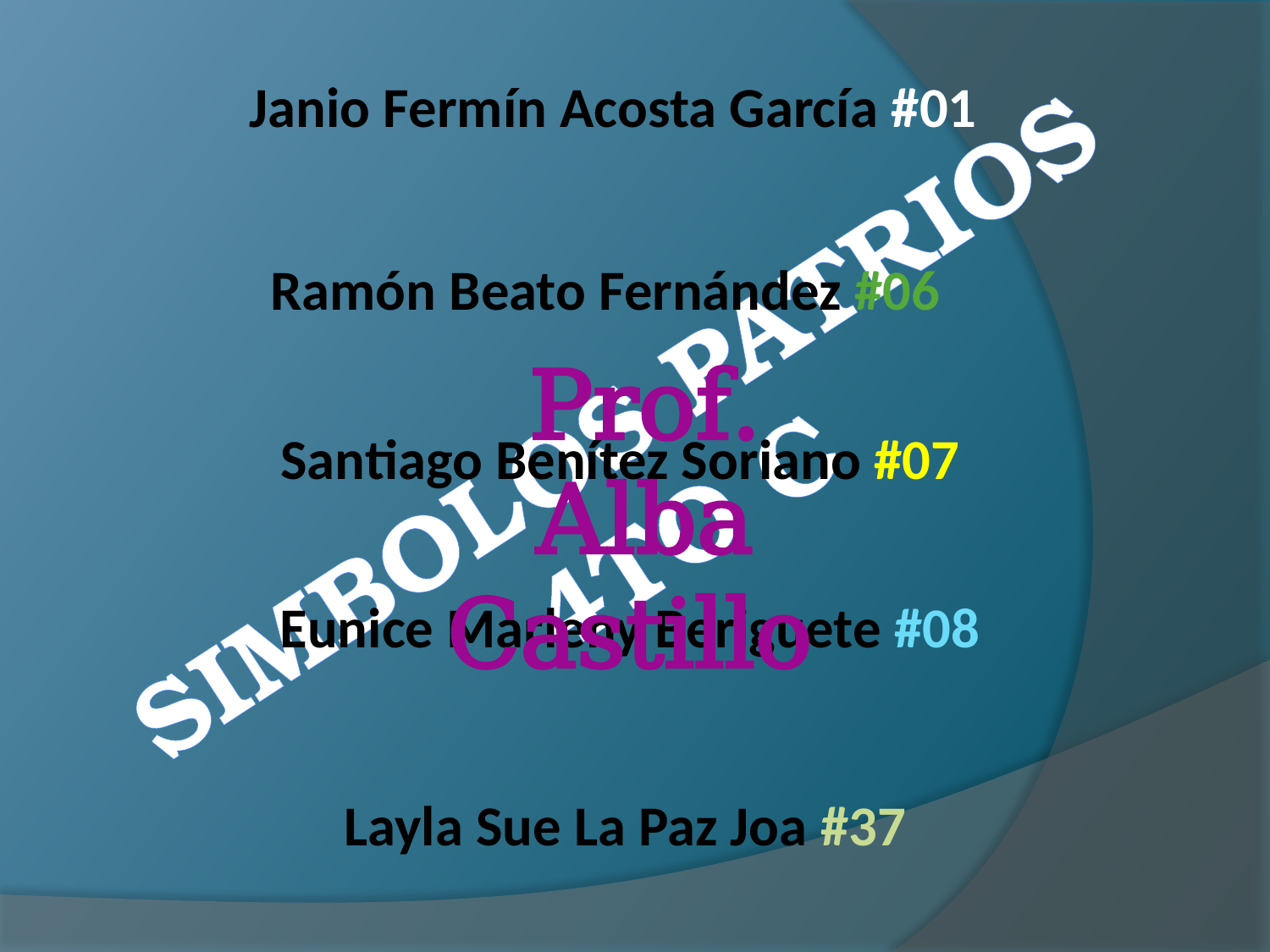

Janio Fermín Acosta García #01
Ramón Beato Fernández #06
 Prof.
 Alba Castillo
# SIMBOLOS Patrios 4to C
Santiago Benítez Soriano #07
Eunice Marleny Beriguete #08
Layla Sue La Paz Joa #37